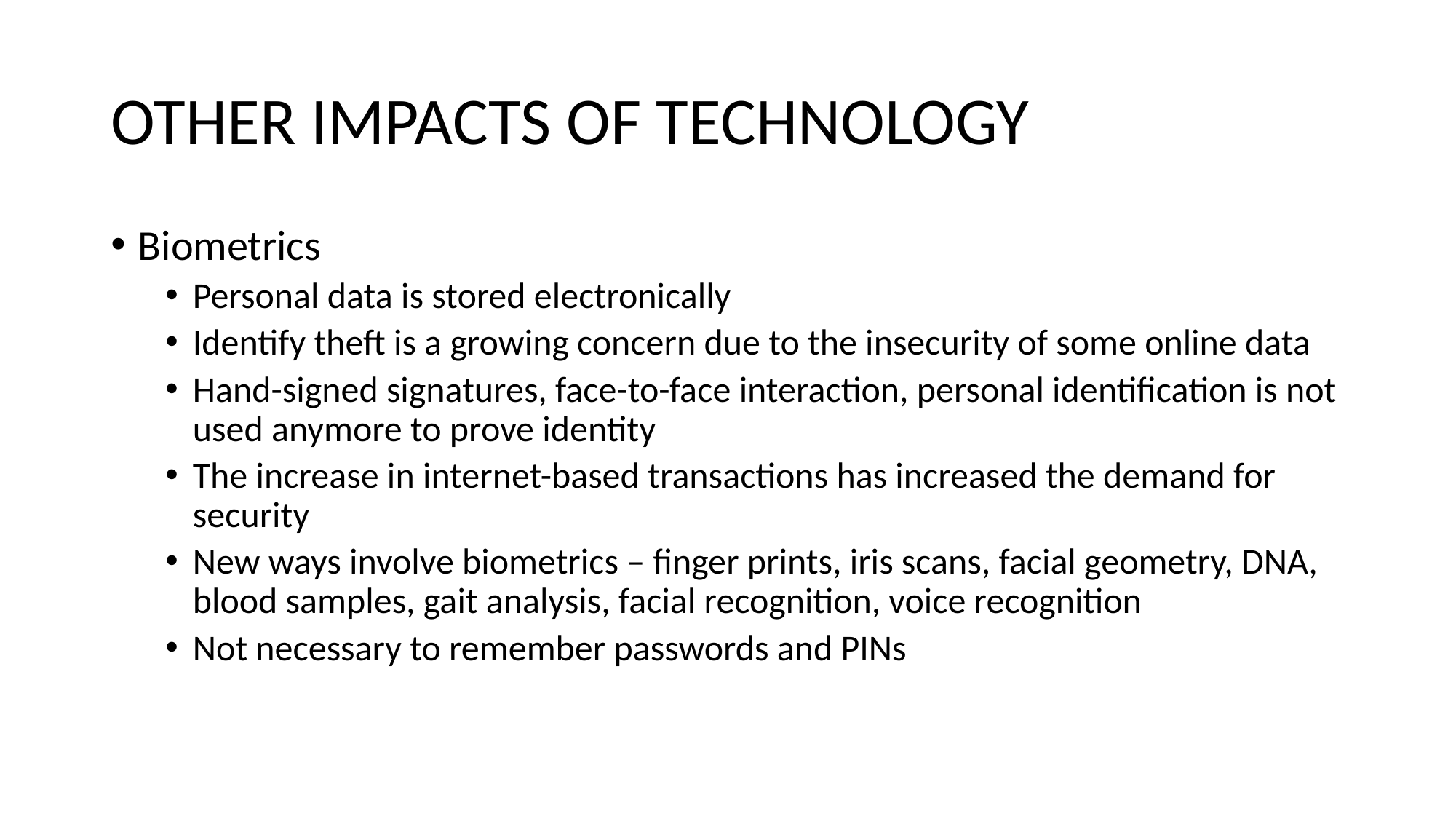

# OTHER IMPACTS OF TECHNOLOGY
Biometrics
Personal data is stored electronically
Identify theft is a growing concern due to the insecurity of some online data
Hand-signed signatures, face-to-face interaction, personal identification is not used anymore to prove identity
The increase in internet-based transactions has increased the demand for security
New ways involve biometrics – finger prints, iris scans, facial geometry, DNA, blood samples, gait analysis, facial recognition, voice recognition
Not necessary to remember passwords and PINs